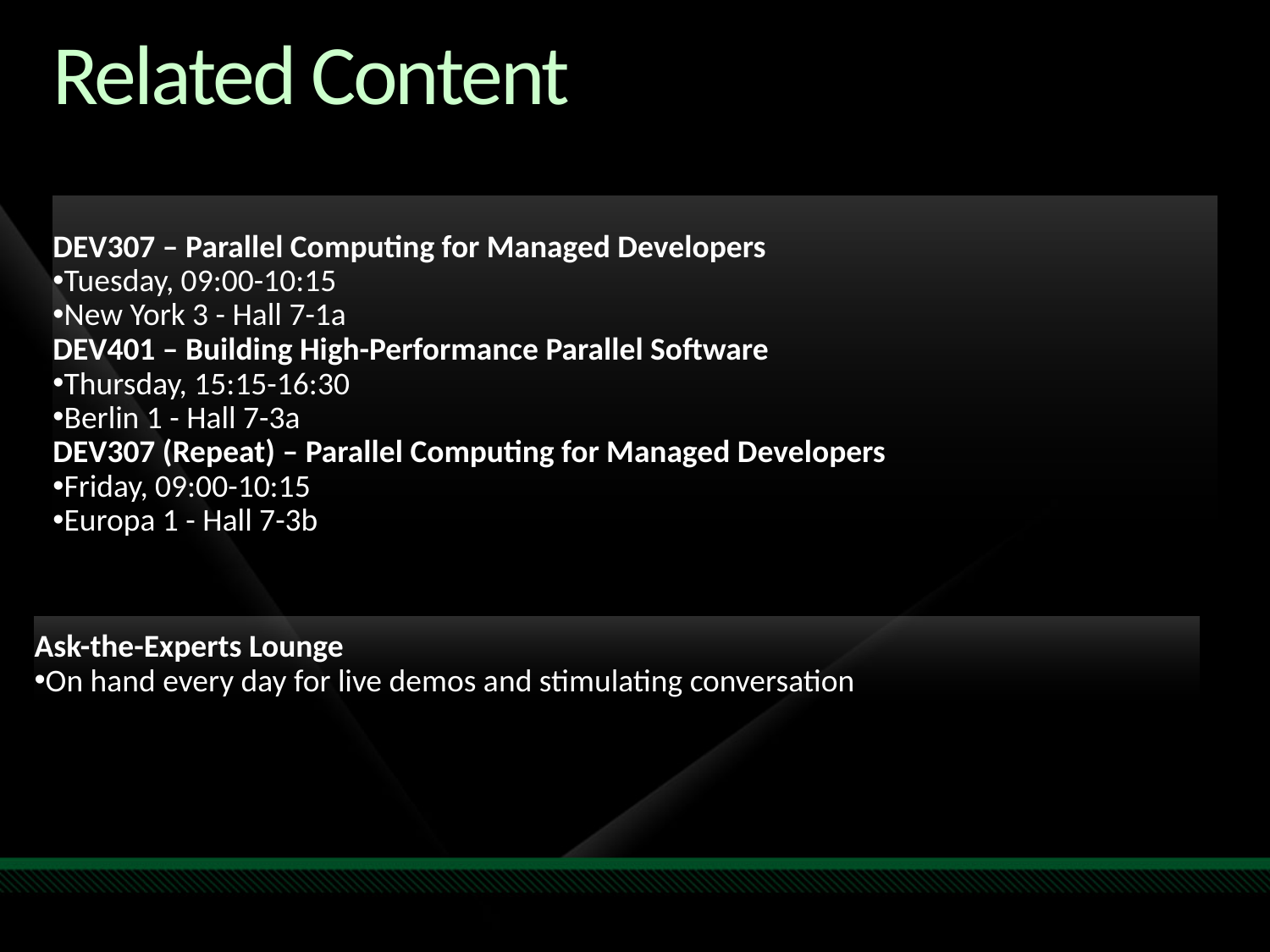

# Related Content
DEV307 – Parallel Computing for Managed Developers
Tuesday, 09:00-10:15
New York 3 - Hall 7-1a
DEV401 – Building High-Performance Parallel Software
Thursday, 15:15-16:30
Berlin 1 - Hall 7-3a
DEV307 (Repeat) – Parallel Computing for Managed Developers
Friday, 09:00-10:15
Europa 1 - Hall 7-3b
Ask-the-Experts Lounge
On hand every day for live demos and stimulating conversation